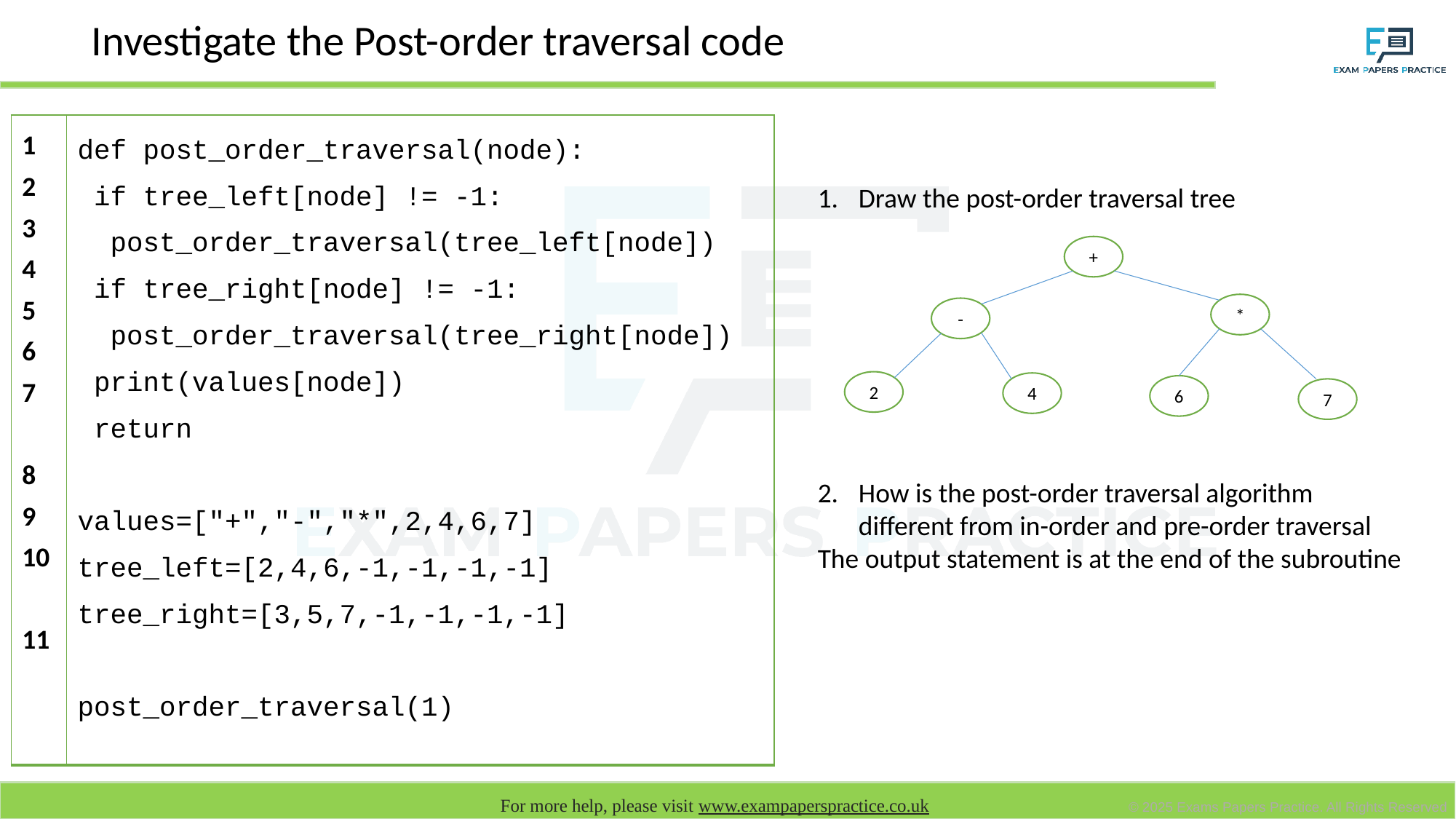

# Investigate the Post-order traversal code
| 1 2 3 4 5 6 7 8 9 10 11 | def post\_order\_traversal(node): if tree\_left[node] != -1: post\_order\_traversal(tree\_left[node]) if tree\_right[node] != -1: post\_order\_traversal(tree\_right[node]) print(values[node]) return values=["+","-","\*",2,4,6,7] tree\_left=[2,4,6,-1,-1,-1,-1] tree\_right=[3,5,7,-1,-1,-1,-1] post\_order\_traversal(1) |
| --- | --- |
Draw the post-order traversal tree

How is the post-order traversal algorithm different from in-order and pre-order traversal
The output statement is at the end of the subroutine

+
*
-
2
4
6
7